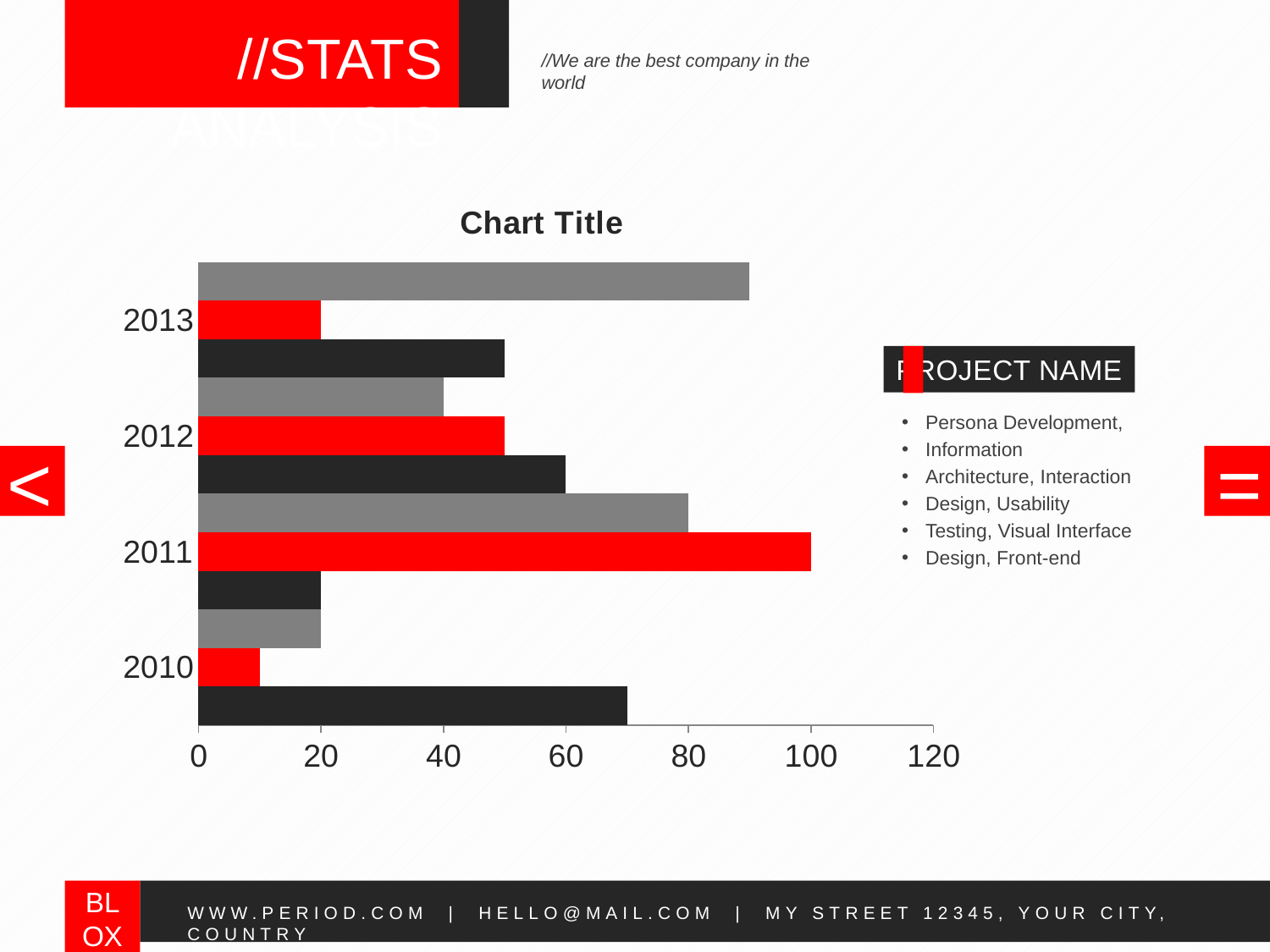

//STATS ANALYSIS
//We are the best company in the world

### Chart: Chart Title

| Category | iPad | iPhone | Android |
|---|---|---|---|
| 2010.0 | 70.0 | 10.0 | 20.0 |
| 2011.0 | 20.0 | 100.0 | 80.0 |
| 2012.0 | 60.0 | 50.0 | 40.0 |
| 2013.0 | 50.0 | 20.0 | 90.0 |
PROJECT NAME
Persona Development,
Information
Architecture, Interaction
Design, Usability
Testing, Visual Interface
Design, Front-end
<
=
BLOX

WWW.PERIOD.COM  |  HELLO@MAIL.COM  |  MY STREET 12345, YOUR CITY, COUNTRY